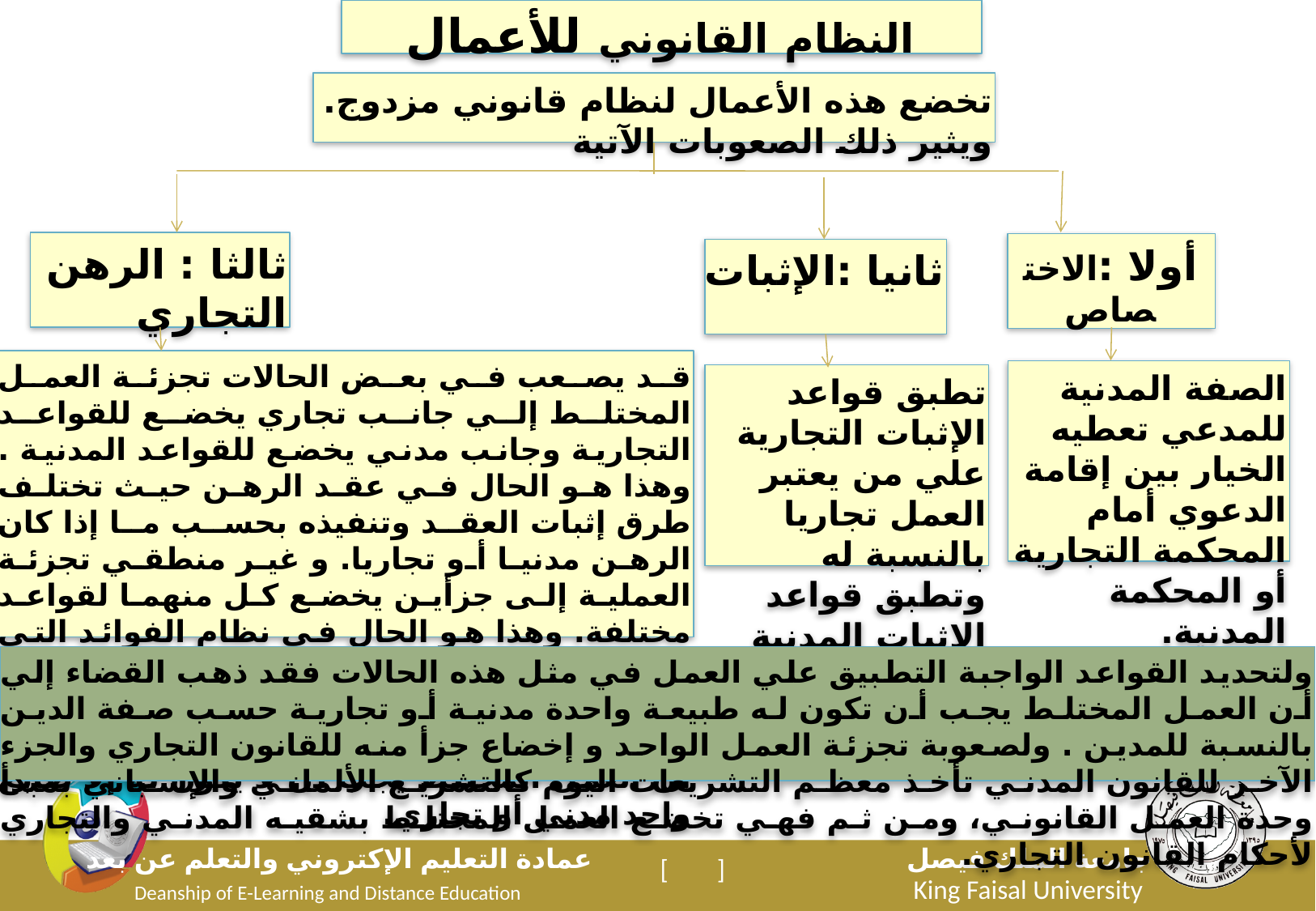

النظام القانوني للأعمال التجارية المختلطة

تخضع هذه الأعمال لنظام قانوني مزدوج. ويثير ذلك الصعوبات الآتية
ثالثا : الرهن التجاري
أولا :الاختصاص
ثانيا :الإثبات
قد يصعب في بعض الحالات تجزئة العمل المختلط إلي جانب تجاري يخضع للقواعد التجارية وجانب مدني يخضع للقواعد المدنية . وهذا هو الحال في عقد الرهن حيث تختلف طرق إثبات العقد وتنفيذه بحسب ما إذا كان الرهن مدنيا أو تجاريا. و غير منطقي تجزئة العملية إلى جزأين يخضع كل منهما لقواعد مختلفة. وهذا هو الحال في نظام الفوائد التي تختلف بحسب ما إذا كان الدين مدنيا أو تجاريا و من الطبيعي ألا يكون للدين الواحد إلا نظام واحد للفوائد و من الثابت في مثل هذه الأحوال أن العمل المختلط يجب أن لا يكون له إلا طابع واحد مدني أو تجاري.
الصفة المدنية للمدعي تعطيه الخيار بين إقامة الدعوي أمام المحكمة التجارية أو المحكمة المدنية.
تطبق قواعد الإثبات التجارية علي من يعتبر العمل تجاريا بالنسبة له وتطبق قواعد الإثبات المدنية علي من يعتبر العمل مدنيا بالنسبة له.
ولتحديد القواعد الواجبة التطبيق علي العمل في مثل هذه الحالات فقد ذهب القضاء إلي أن العمل المختلط يجب أن تكون له طبيعة واحدة مدنية أو تجارية حسب صفة الدين بالنسبة للمدين . ولصعوبة تجزئة العمل الواحد و إخضاع جزأ منه للقانون التجاري والجزء الآخر للقانون المدني تأخذ معظم التشريعات اليوم كالتشريع الألماني والإسباني بمبدأ وحدة العمل القانوني، ومن ثم فهي تخضع العمل المختلط بشقيه المدني والتجاري لأحكام القانون التجاري.